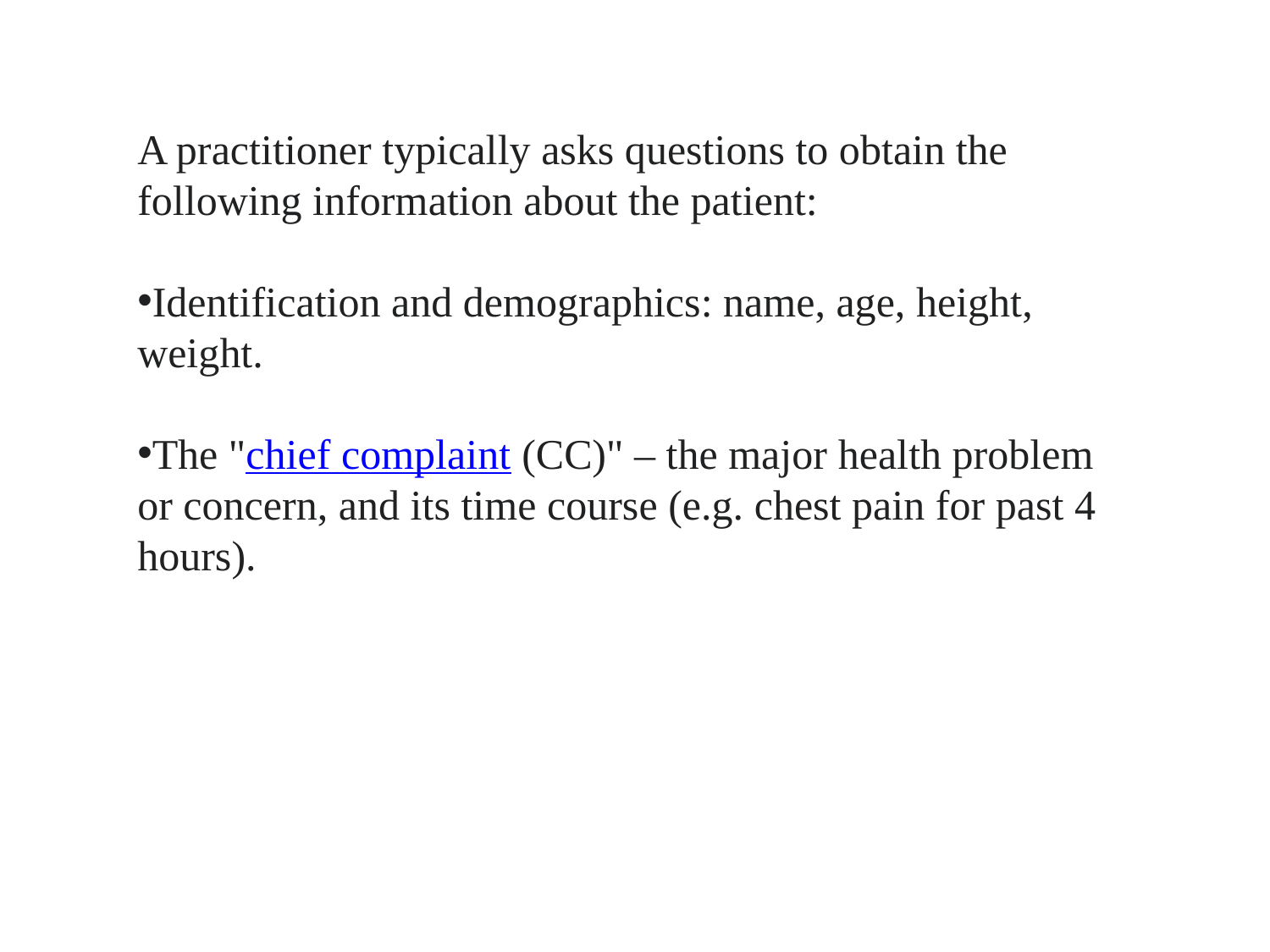

A practitioner typically asks questions to obtain the following information about the patient:

Identification and demographics: name, age, height, weight.

The "chief complaint (CC)" – the major health problem or concern, and its time course (e.g. chest pain for past 4 hours).